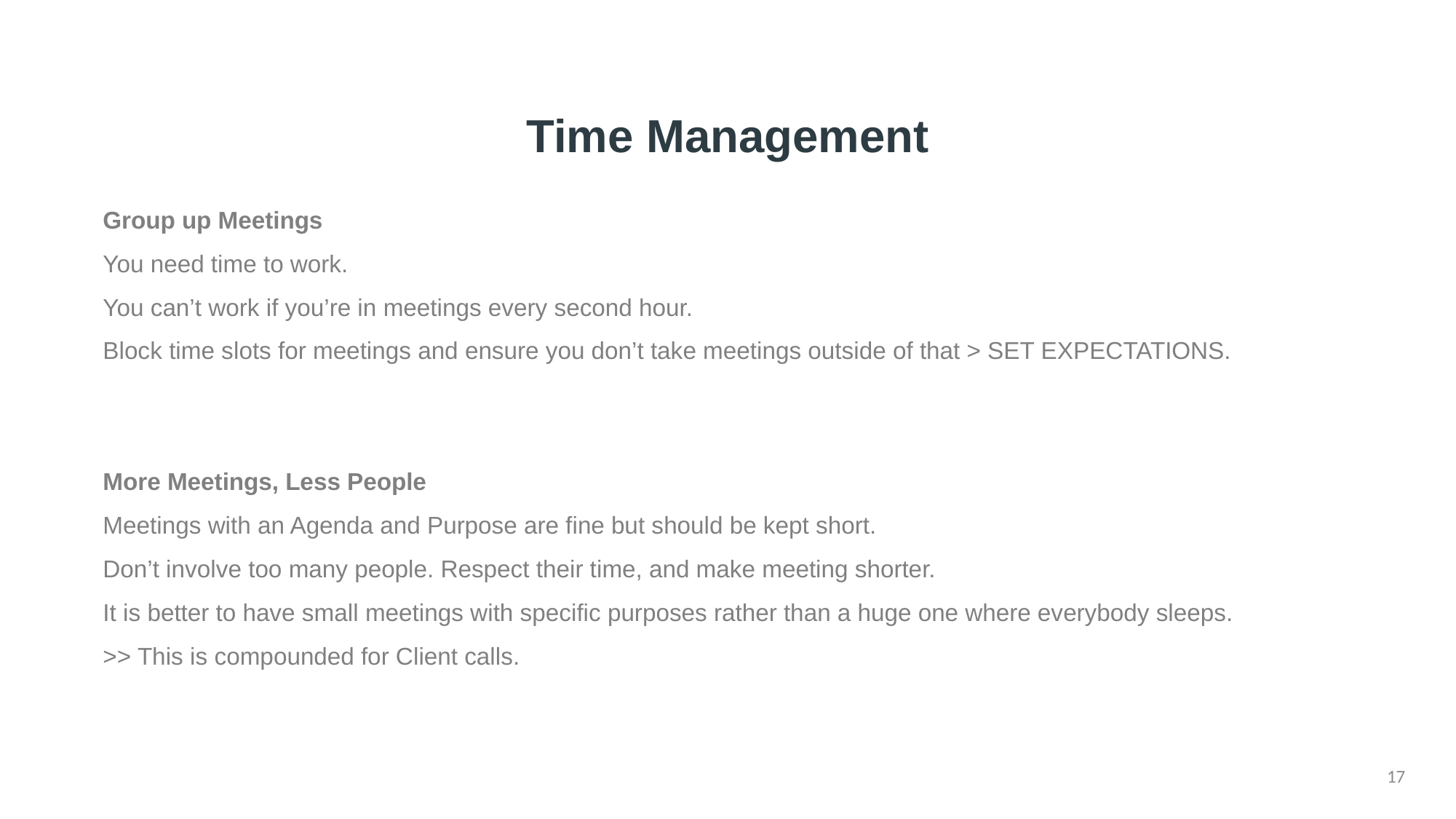

# Time Management

Group up Meetings
You need time to work.
You can’t work if you’re in meetings every second hour.
Block time slots for meetings and ensure you don’t take meetings outside of that > SET EXPECTATIONS.

More Meetings, Less People
Meetings with an Agenda and Purpose are fine but should be kept short.
Don’t involve too many people. Respect their time, and make meeting shorter.
It is better to have small meetings with specific purposes rather than a huge one where everybody sleeps.
>> This is compounded for Client calls.

17